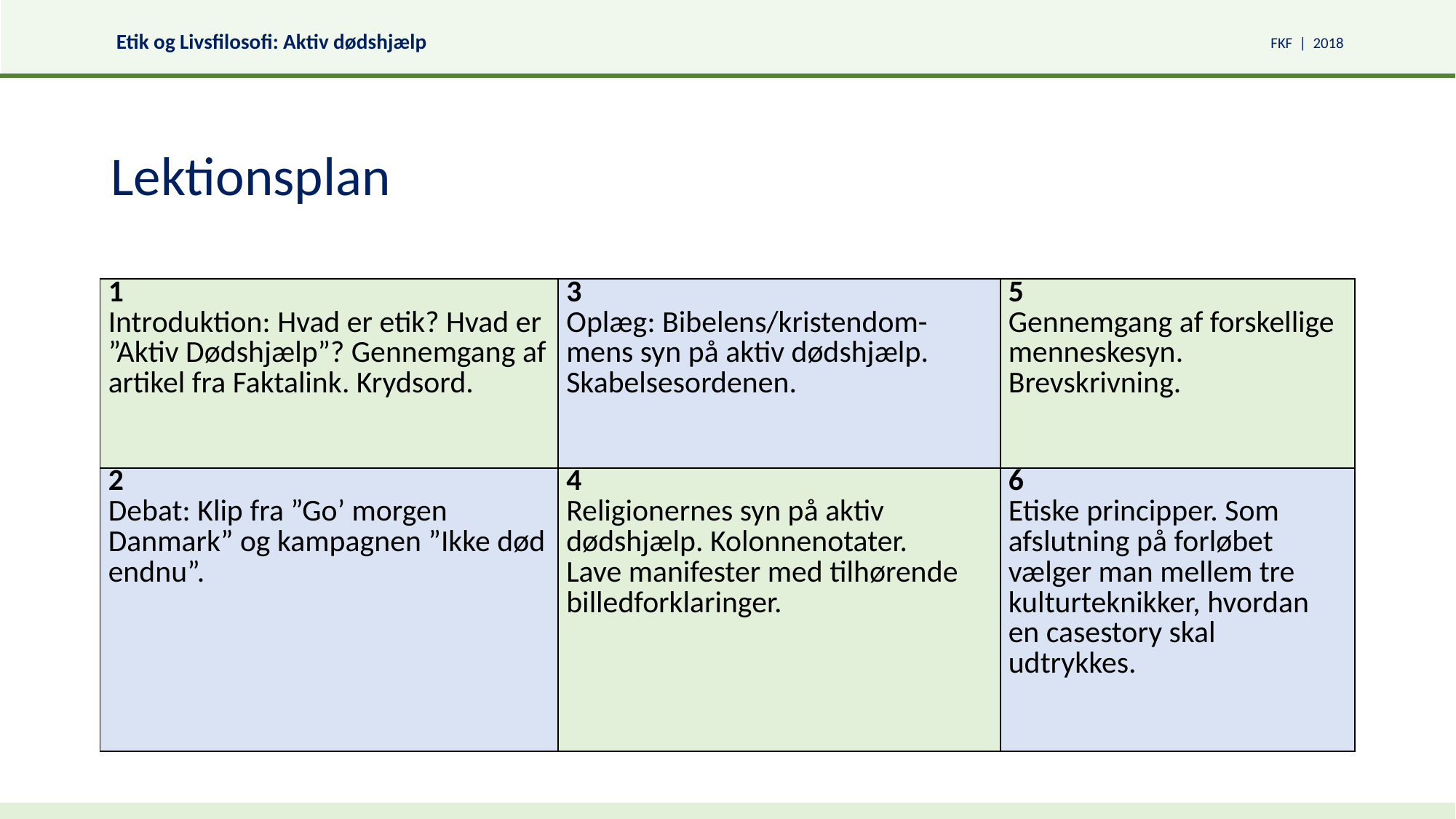

# Lektionsplan
| 1 Introduktion: Hvad er etik? Hvad er ”Aktiv Dødshjælp”? Gennemgang af artikel fra Faktalink. Krydsord. | 3 Oplæg: Bibelens/kristendom-mens syn på aktiv dødshjælp. Skabelsesordenen. | 5 Gennemgang af forskellige menneskesyn. Brevskrivning. |
| --- | --- | --- |
| 2 Debat: Klip fra ”Go’ morgen Danmark” og kampagnen ”Ikke død endnu”. | 4 Religionernes syn på aktiv dødshjælp. Kolonnenotater. Lave manifester med tilhørende billedforklaringer. | 6 Etiske principper. Som afslutning på forløbet vælger man mellem tre kulturteknikker, hvordan en casestory skal udtrykkes. |